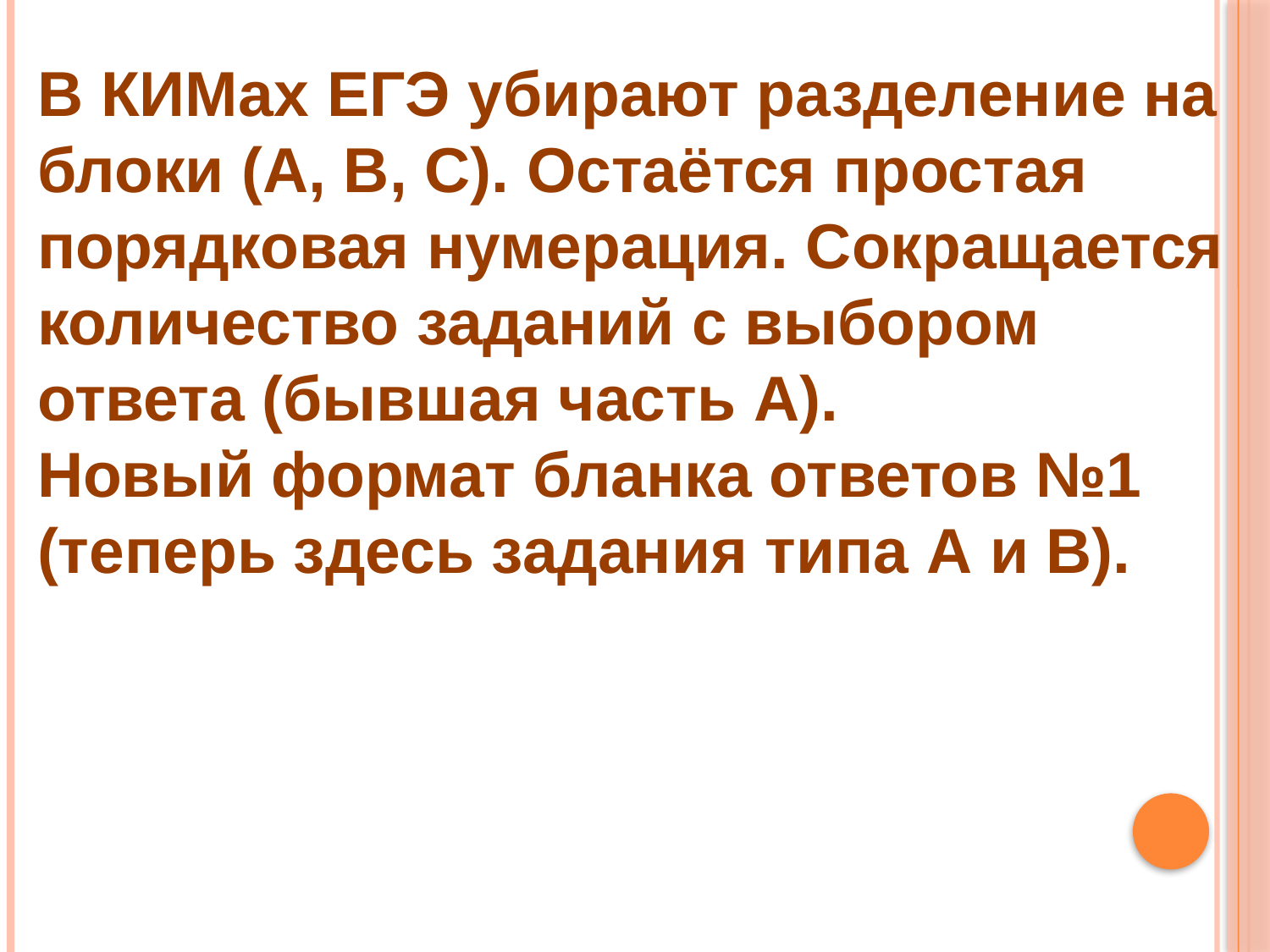

#
В КИМах ЕГЭ убирают разделение на блоки (А, В, С). Остаётся простая порядковая нумерация. Сокращается количество заданий с выбором ответа (бывшая часть А).
Новый формат бланка ответов №1 (теперь здесь задания типа А и В).